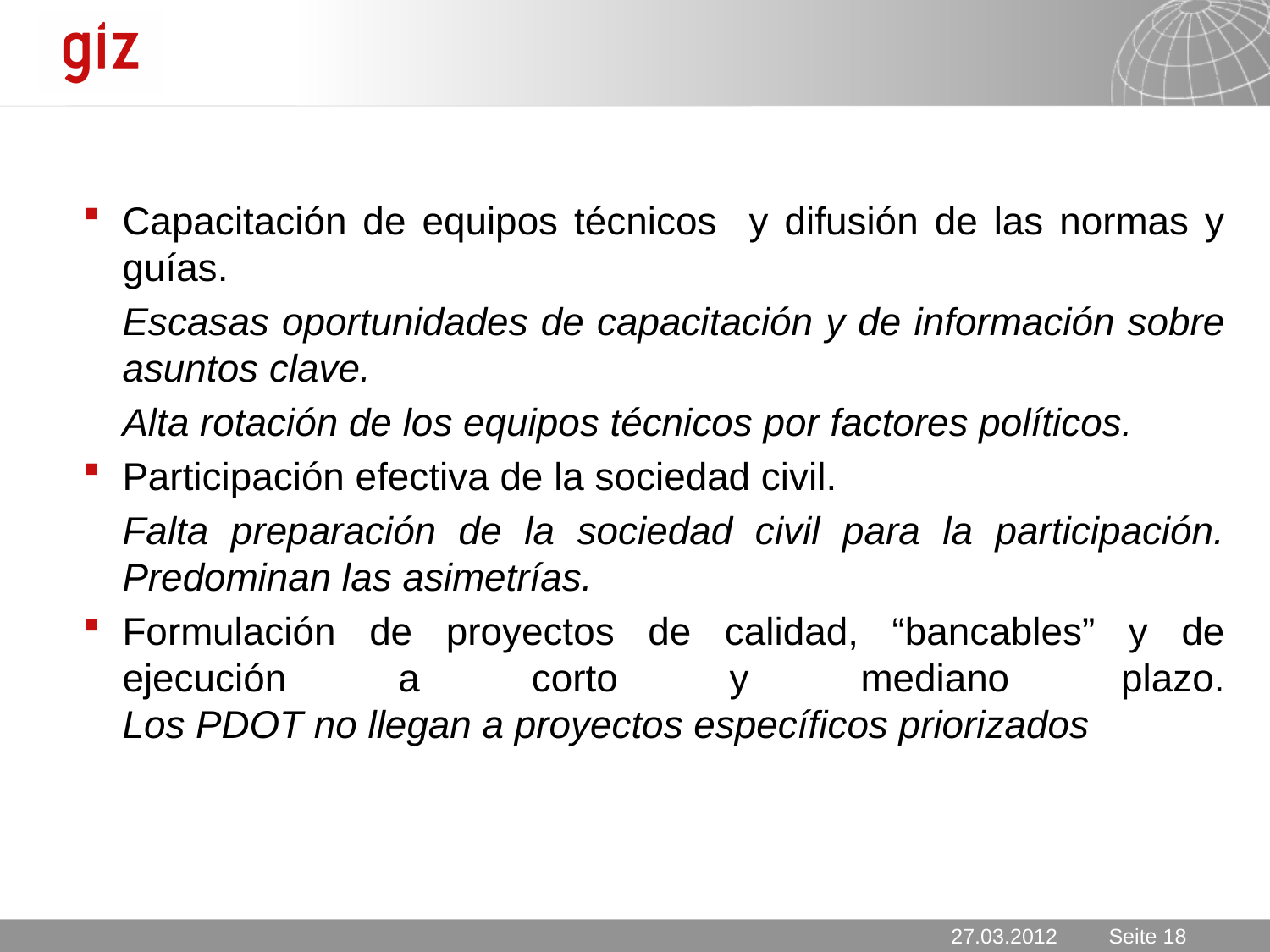

Capacitación de equipos técnicos  y difusión de las normas y guías.
	Escasas oportunidades de capacitación y de información sobre asuntos clave.
	Alta rotación de los equipos técnicos por factores políticos.
Participación efectiva de la sociedad civil.
	Falta preparación de la sociedad civil para la participación. Predominan las asimetrías.
Formulación de proyectos de calidad, “bancables” y de ejecución a corto y mediano plazo.
Los PDOT no llegan a proyectos específicos priorizados
27.03.2012